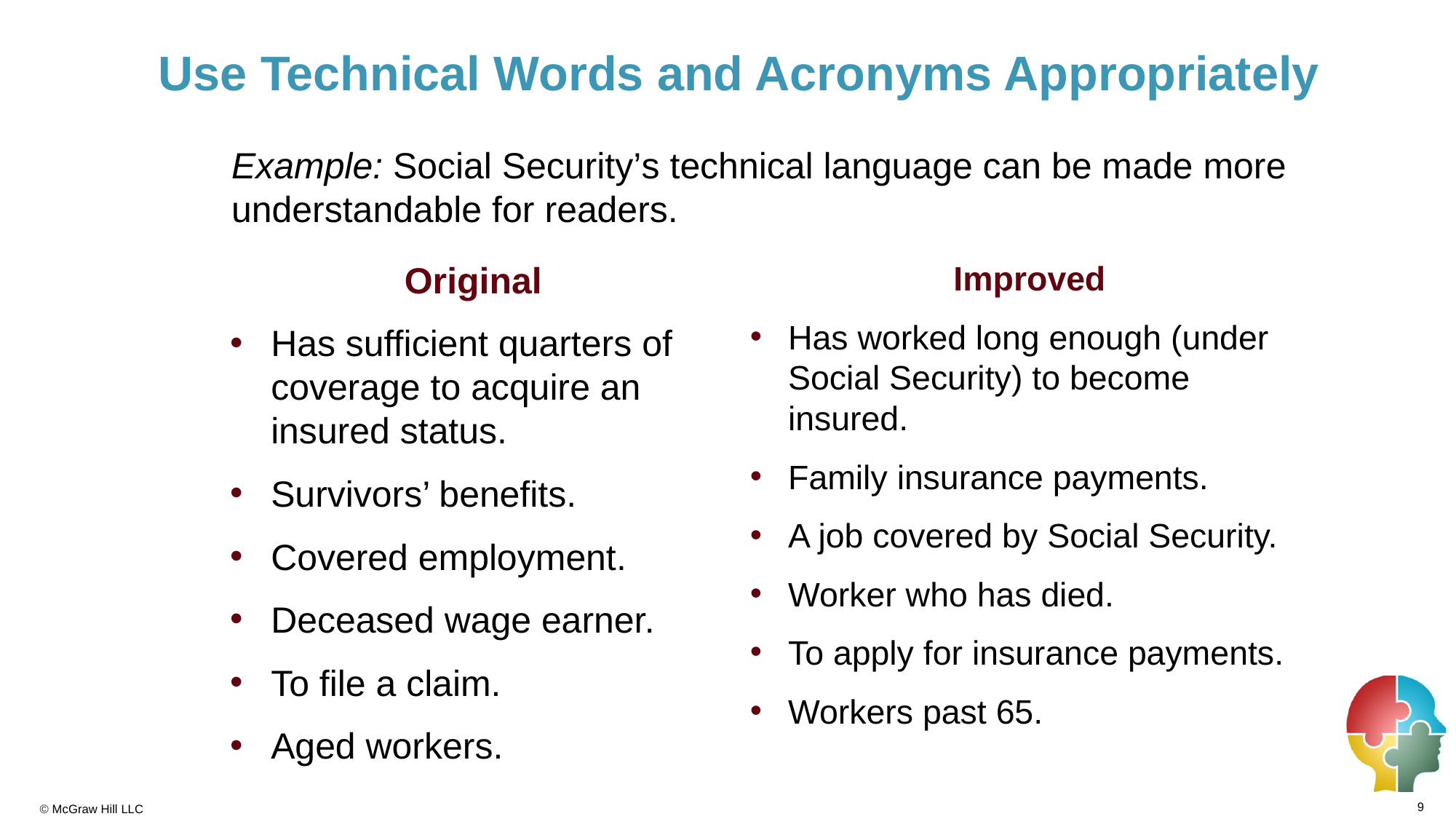

# Use Technical Words and Acronyms Appropriately
Example: Social Security’s technical language can be made more understandable for readers.
Original
Has sufficient quarters of coverage to acquire an insured status.
Survivors’ benefits.
Covered employment.
Deceased wage earner.
To file a claim.
Aged workers.
Improved
Has worked long enough (under Social Security) to become insured.
Family insurance payments.
A job covered by Social Security.
Worker who has died.
To apply for insurance payments.
Workers past 65.
9